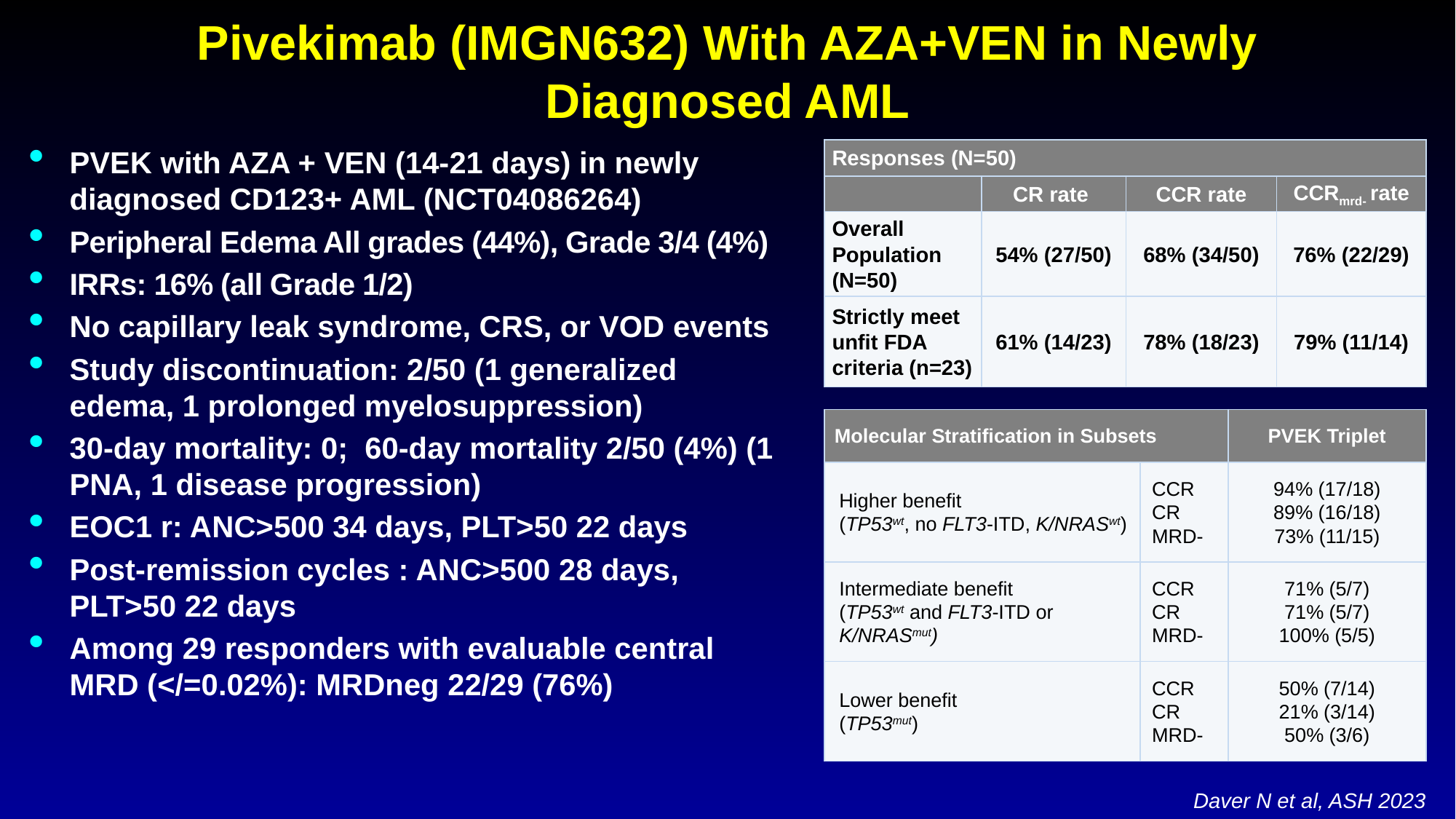

# Pivekimab (IMGN632) With AZA+VEN in Newly Diagnosed AML
PVEK with AZA + VEN (14-21 days) in newly diagnosed CD123+ AML (NCT04086264)
Peripheral Edema All grades (44%), Grade 3/4 (4%)
IRRs: 16% (all Grade 1/2)
No capillary leak syndrome, CRS, or VOD events
Study discontinuation: 2/50 (1 generalized edema, 1 prolonged myelosuppression)
30-day mortality: 0;  60-day mortality 2/50 (4%) (1 PNA, 1 disease progression)
EOC1 r: ANC>500 34 days, PLT>50 22 days
Post-remission cycles : ANC>500 28 days, PLT>50 22 days
Among 29 responders with evaluable central MRD (</=0.02%): MRDneg 22/29 (76%)

| Responses (N=50) |  |  |  |
| --- | --- | --- | --- |
|  | CR rate | CCR rate | CCRmrd- rate |
| Overall Population (N=50) | 54% (27/50) | 68% (34/50) | 76% (22/29) |
| Strictly meet unfit FDA criteria (n=23) | 61% (14/23) | 78% (18/23) | 79% (11/14) |
| Molecular Stratification in Subsets |  | PVEK Triplet |
| --- | --- | --- |
| Higher benefit  (TP53wt, no FLT3-ITD, K/NRASwt) | CCR CR MRD- | 94% (17/18) 89% (16/18) 73% (11/15) |
| Intermediate benefit (TP53wt and FLT3-ITD or K/NRASmut) | CCR CR MRD- | 71% (5/7) 71% (5/7) 100% (5/5) |
| Lower benefit (TP53mut) | CCR CR MRD- | 50% (7/14) 21% (3/14) 50% (3/6) |
Daver N et al, ASH 2023